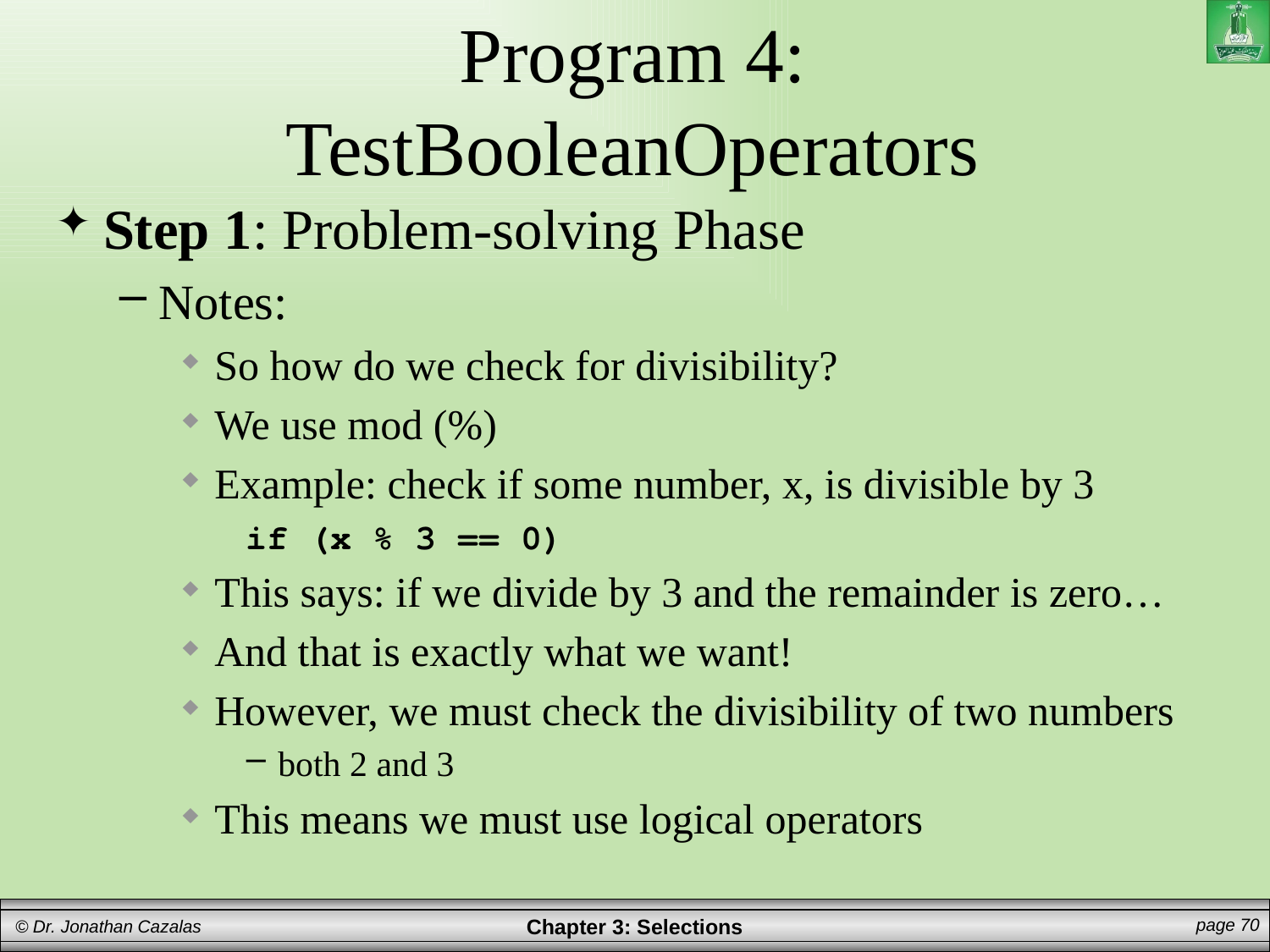

# Program 4: TestBooleanOperators
Step 1: Problem-solving Phase
Notes:
So how do we check for divisibility?
We use mod (%)
Example: check if some number, x, is divisible by 3
if (x % 3 == 0)
This says: if we divide by 3 and the remainder is zero…
And that is exactly what we want!
However, we must check the divisibility of two numbers
both 2 and 3
This means we must use logical operators